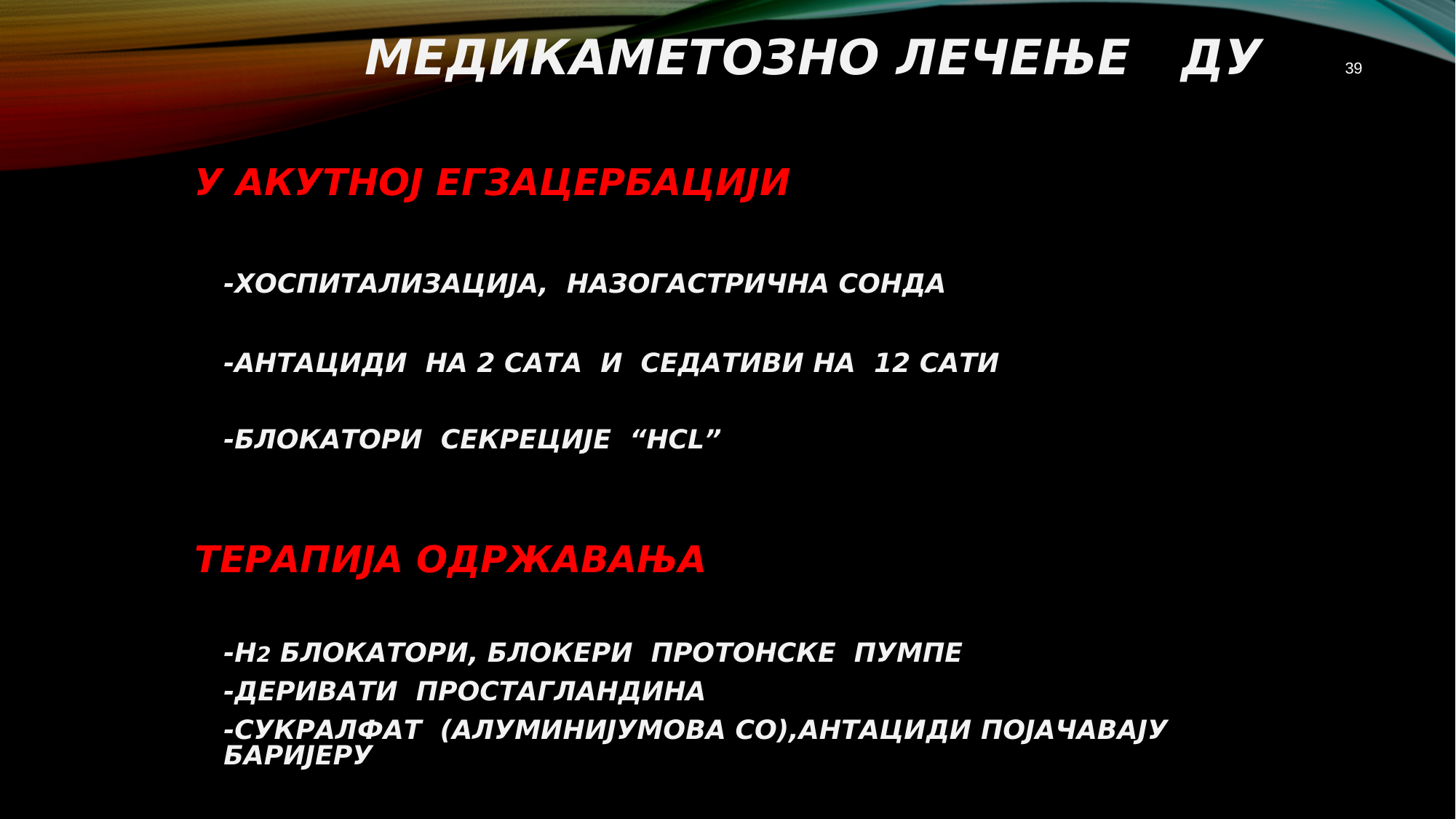

# МЕДИКАМЕТОЗНО ЛЕЧЕЊЕ   ДУ
39
У АКУТНОЈ ЕГЗАЦЕРБАЦИЈИ

	-ХОСПИТАЛИЗАЦИЈА,  НАЗОГАСТРИЧНА СОНДА

	-АНТАЦИДИ  НА 2 САТА  И  СЕДАТИВИ НА  12 САТИ

	-БЛОКАТОРИ  СЕКРЕЦИЈЕ  “HCL”

ТЕРАПИЈА ОДРЖАВАЊА

		-H2 БЛОКАТОРИ, БЛОКЕРИ  ПРОТОНСКЕ  ПУМПЕ
		-ДЕРИВАТИ  ПРОСТАГЛАНДИНА
		-СУКРАЛФАТ  (АЛУМИНИЈУМОВА СО),АНТАЦИДИ ПОЈАЧАВАЈУ БАРИЈЕРУ